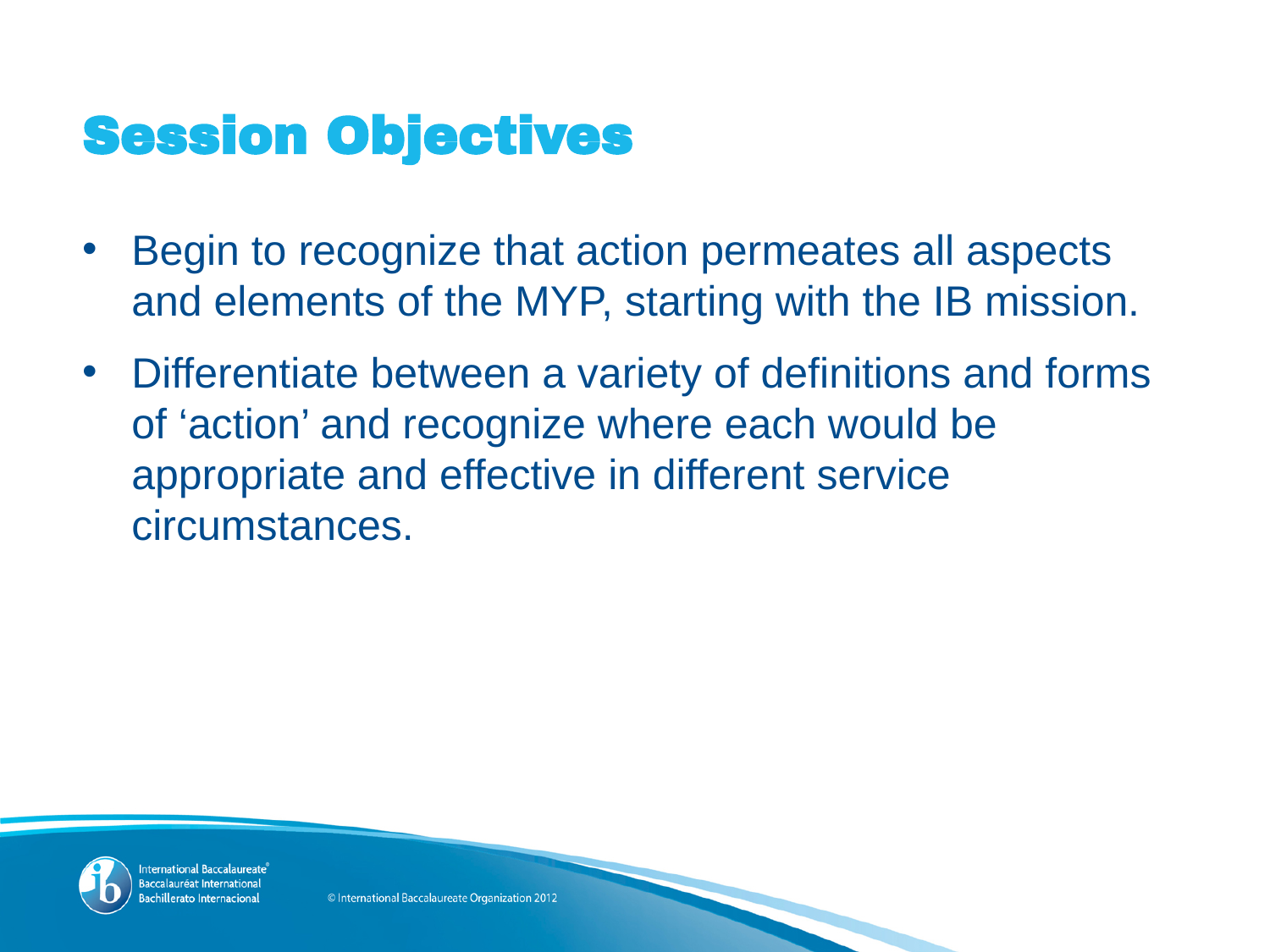

# Session Objectives
Begin to recognize that action permeates all aspects and elements of the MYP, starting with the IB mission.
Differentiate between a variety of definitions and forms of ‘action’ and recognize where each would be appropriate and effective in different service circumstances.